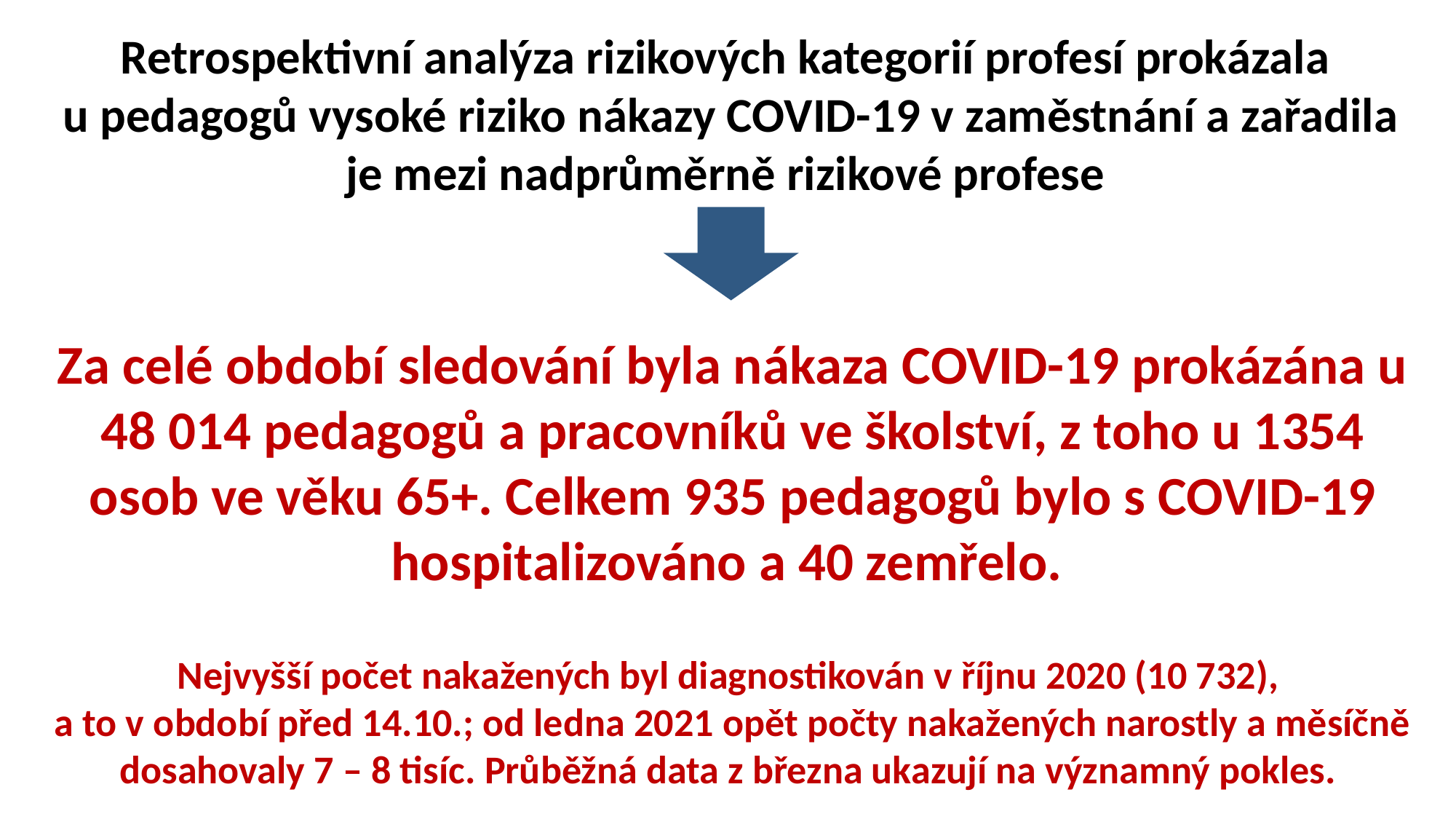

Retrospektivní analýza rizikových kategorií profesí prokázala
u pedagogů vysoké riziko nákazy COVID-19 v zaměstnání a zařadila je mezi nadprůměrně rizikové profese

Za celé období sledování byla nákaza COVID-19 prokázána u 48 014 pedagogů a pracovníků ve školství, z toho u 1354 osob ve věku 65+. Celkem 935 pedagogů bylo s COVID-19 hospitalizováno a 40 zemřelo.

Nejvyšší počet nakažených byl diagnostikován v říjnu 2020 (10 732),
a to v období před 14.10.; od ledna 2021 opět počty nakažených narostly a měsíčně dosahovaly 7 – 8 tisíc. Průběžná data z března ukazují na významný pokles.